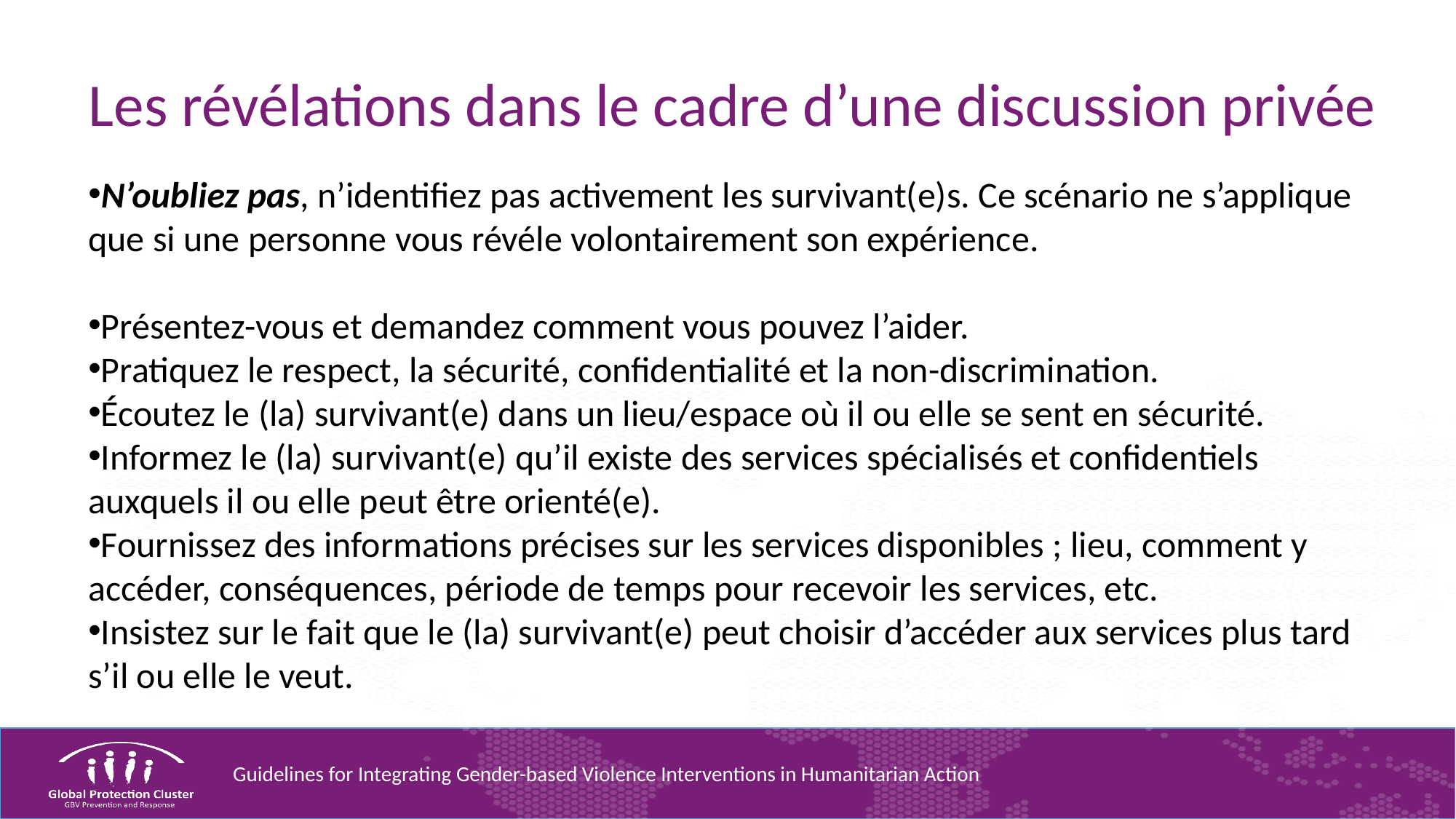

# Les révélations dans le cadre d’une discussion privée
N’oubliez pas, n’identifiez pas activement les survivant(e)s. Ce scénario ne s’applique que si une personne vous révéle volontairement son expérience.

Présentez-vous et demandez comment vous pouvez l’aider.
Pratiquez le respect, la sécurité, confidentialité et la non-discrimination.
Écoutez le (la) survivant(e) dans un lieu/espace où il ou elle se sent en sécurité.
Informez le (la) survivant(e) qu’il existe des services spécialisés et confidentiels auxquels il ou elle peut être orienté(e).
Fournissez des informations précises sur les services disponibles ; lieu, comment y accéder, conséquences, période de temps pour recevoir les services, etc.
Insistez sur le fait que le (la) survivant(e) peut choisir d’accéder aux services plus tard s’il ou elle le veut.